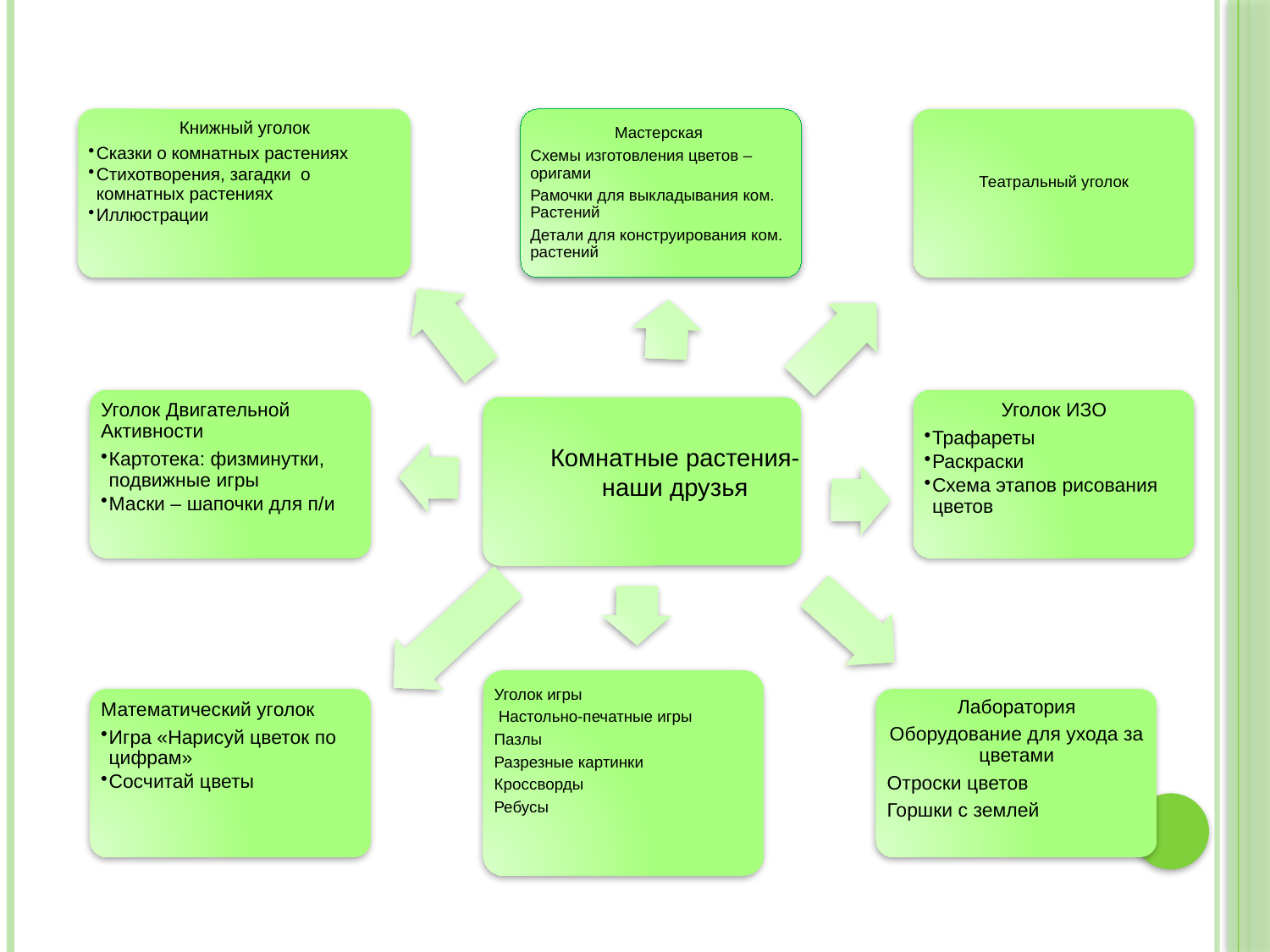

#
Книжный уголок
Сказки о комнатных растениях
Стихотворения, загадки  о  комнатных растениях
Иллюстрации

Мастерская
Схемы изготовления цветов – оригами
Рамочки для выкладывания ком. Растений
Детали для конструирования ком. растений

Театральный уголок

Уголок ИЗО
Трафареты
Раскраски
Схема этапов рисования цветов

Уголок Двигательной Активности
Картотека: физминутки, подвижные игры
Маски – шапочки для п/и

Математический уголок
Игра «Нарисуй цветок по цифрам»
Сосчитай цветы

Уголок игры
 Настольно-печатные игры
Пазлы
Разрезные картинки
Кроссворды
Ребусы

Лаборатория
Оборудование для ухода за цветами
Отроски цветов
Горшки с землей

Комнатные растения- наши друзья